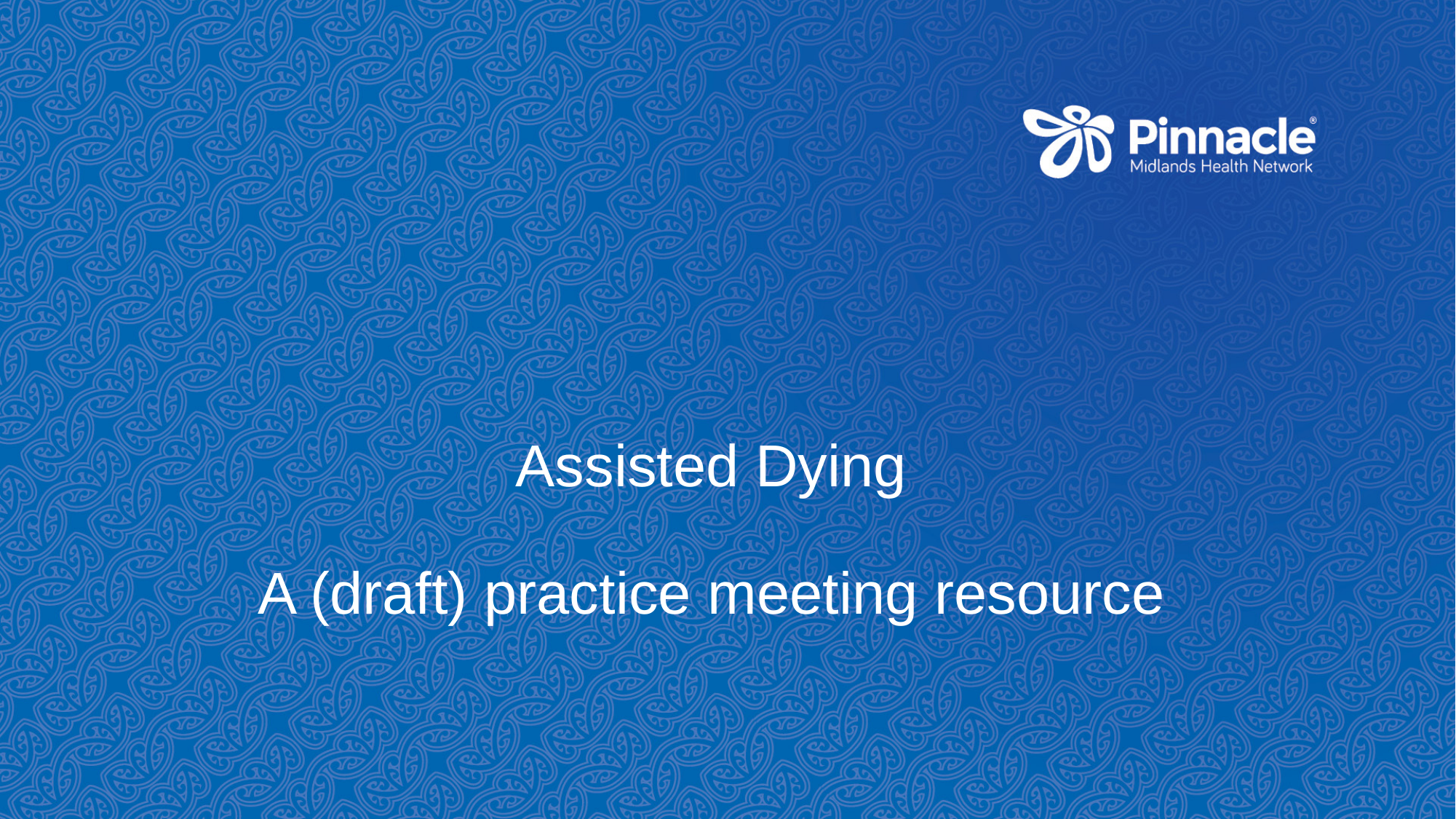

# Assisted Dying A (draft) practice meeting resource